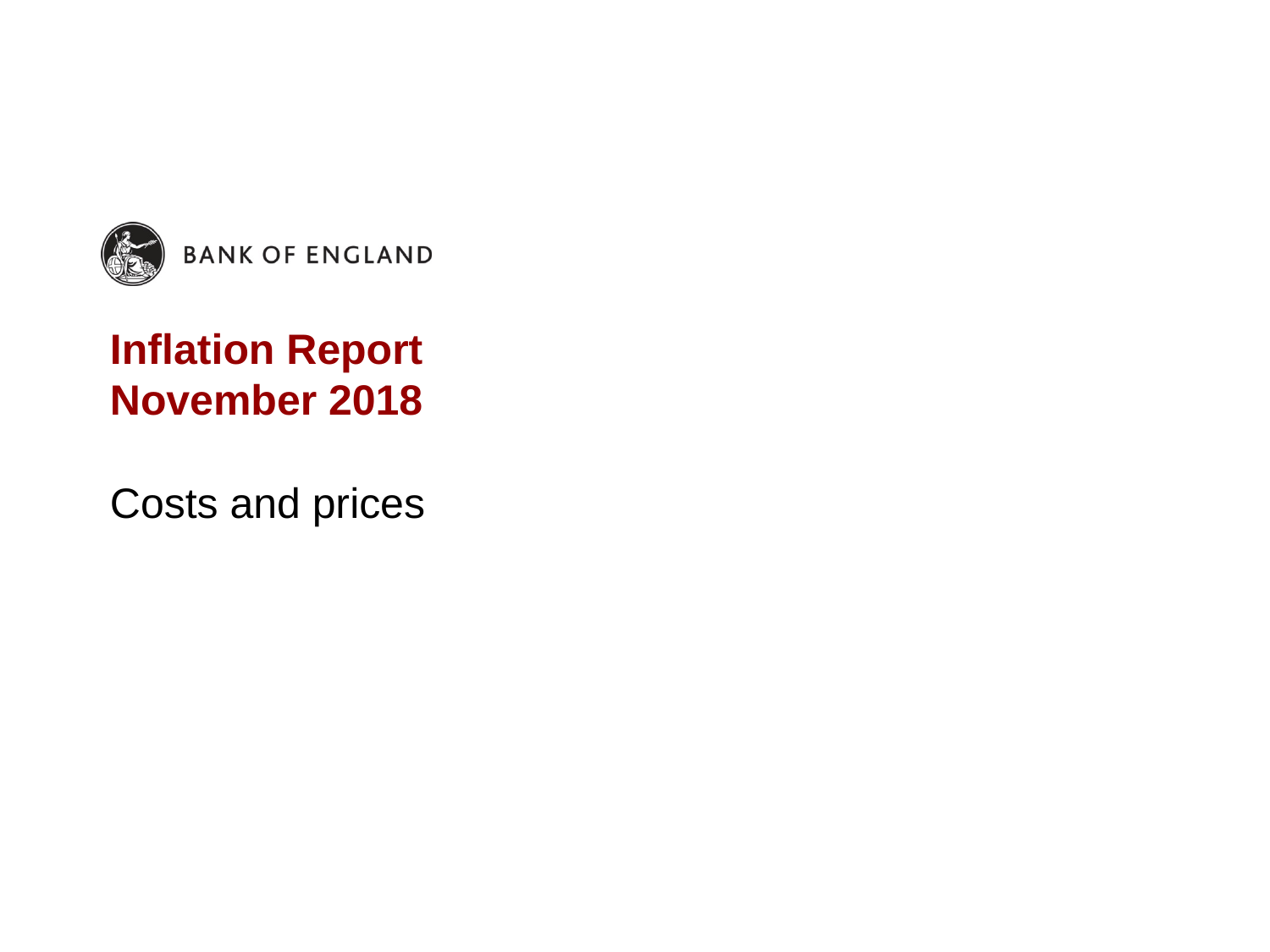

# Inflation Report November 2018
Costs and prices